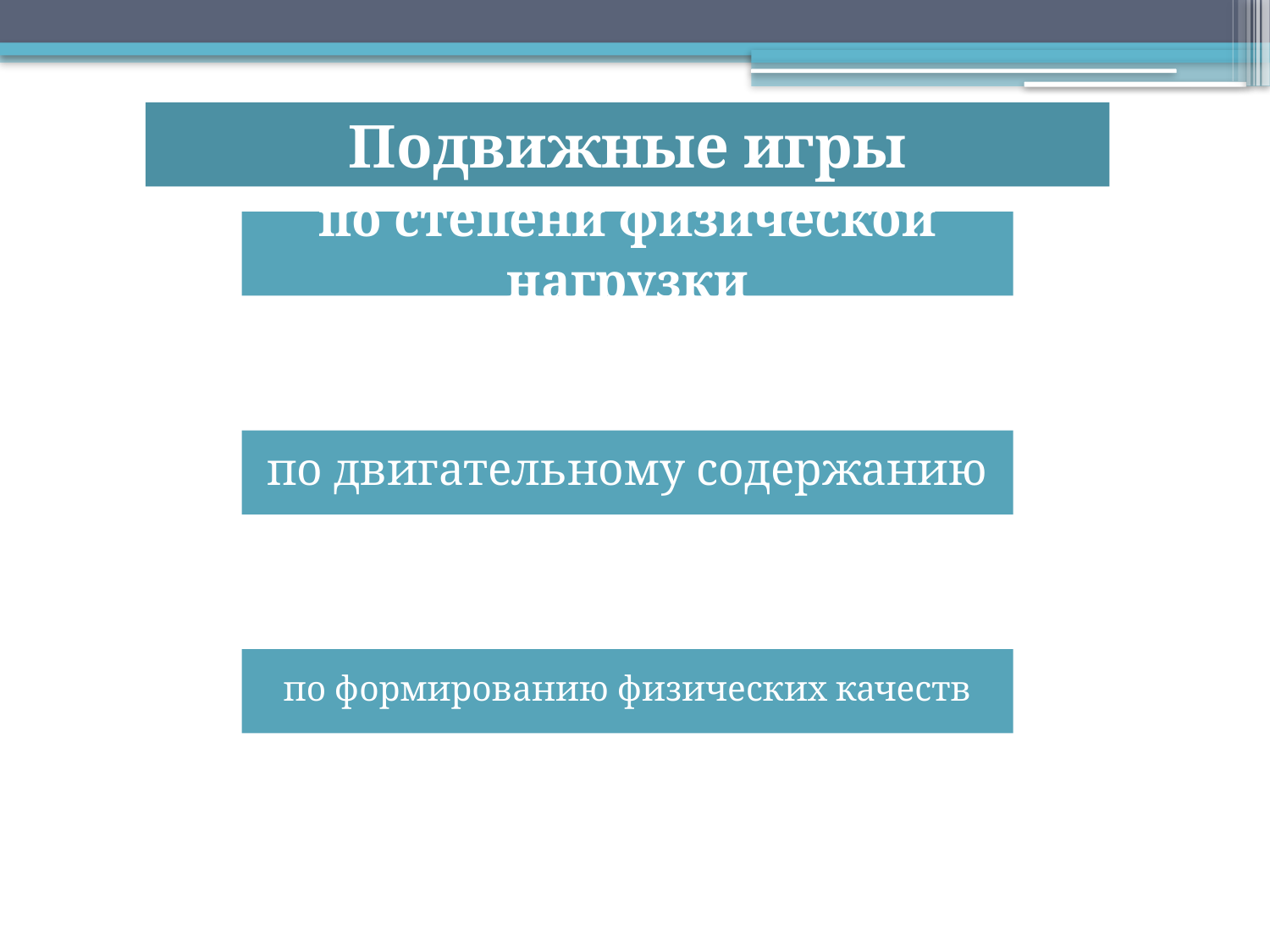

Подвижные игры
по степени физической нагрузки
по двигательному содержанию
по формированию физических качеств